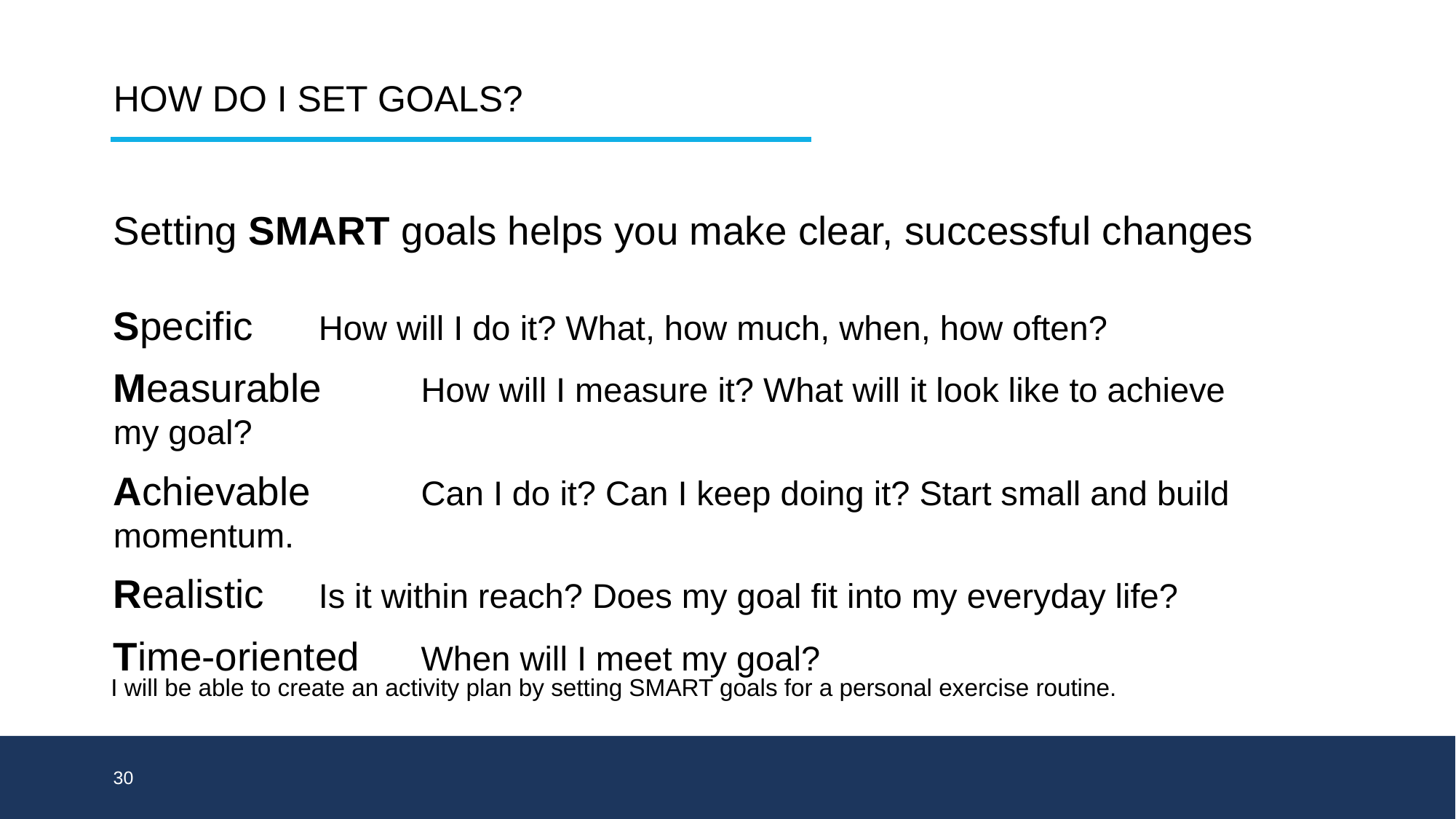

# How do I set goals?
Setting SMART goals helps you make clear, successful changes

Specific 		How will I do it? What, how much, when, how often?
Measurable	How will I measure it? What will it look like to achieve my goal?
Achievable 	Can I do it? Can I keep doing it? Start small and build momentum.
Realistic		Is it within reach? Does my goal fit into my everyday life?
Time-oriented	When will I meet my goal?

I will be able to create an activity plan by setting SMART goals for a personal exercise routine.